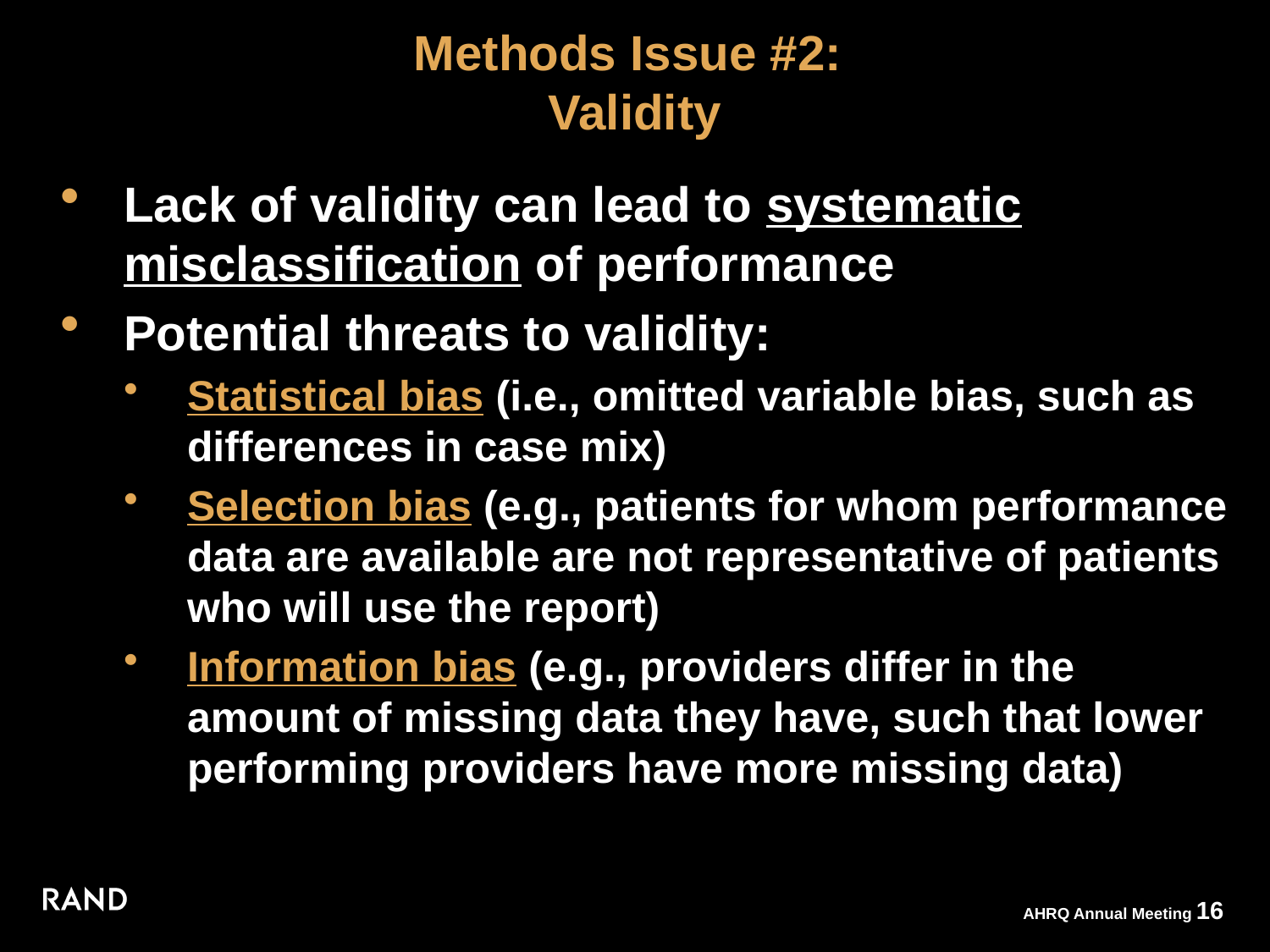

# Methods Issue #2: Validity
Lack of validity can lead to systematic misclassification of performance
Potential threats to validity:
Statistical bias (i.e., omitted variable bias, such as differences in case mix)
Selection bias (e.g., patients for whom performance data are available are not representative of patients who will use the report)
Information bias (e.g., providers differ in the amount of missing data they have, such that lower performing providers have more missing data)